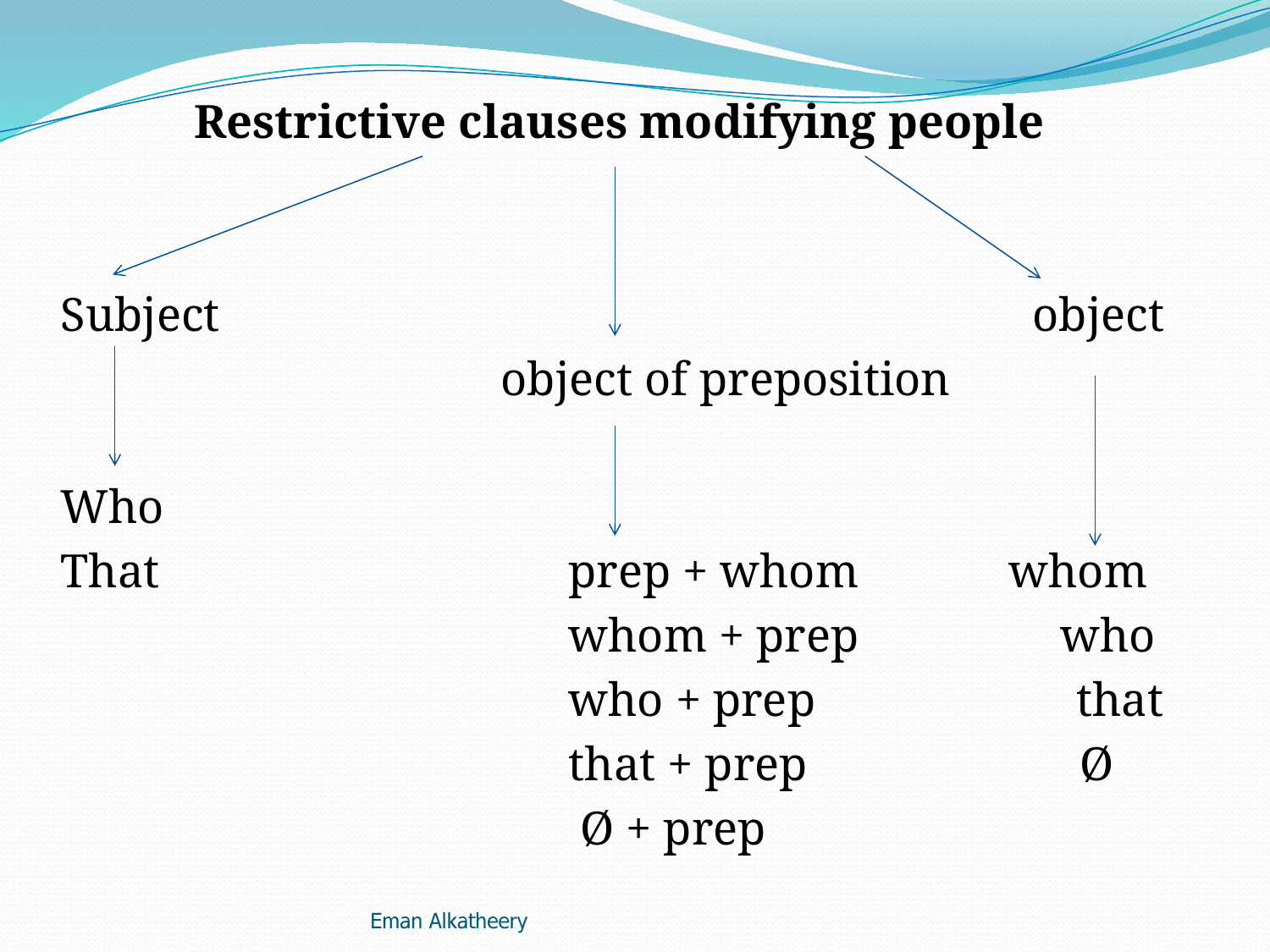

Restrictive clauses modifying people

Subject						       object
			     object of preposition

Who
That               		prep + whom	     whom
		  		whom + prep                 who
		 		who + prep                      that
				that + prep                       Ø
				 Ø + prep
Eman Alkatheery